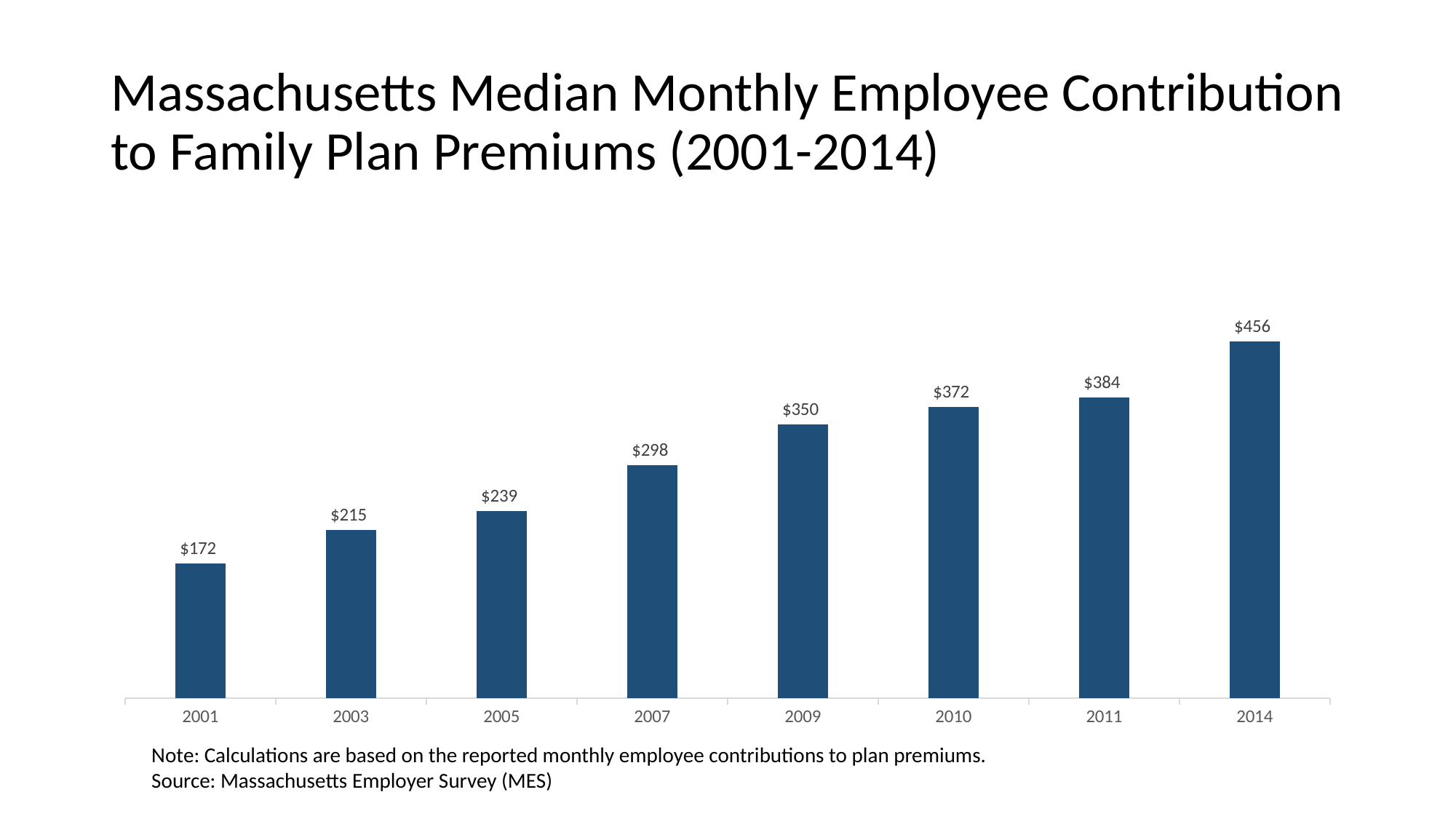

# Massachusetts Median Monthly Employee Contribution to Family Plan Premiums (2001-2014)

### Chart

| Category | Column2 |
|---|---|
| 2001 | 172.0 |
| 2003 | 215.0 |
| 2005 | 239.0 |
| 2007 | 298.0 |
| 2009 | 350.0 |
| 2010 | 372.0 |
| 2011 | 384.0 |
| 2014 | 456.0 |
Note: Calculations are based on the reported monthly employee contributions to plan premiums.
Source: Massachusetts Employer Survey (MES)